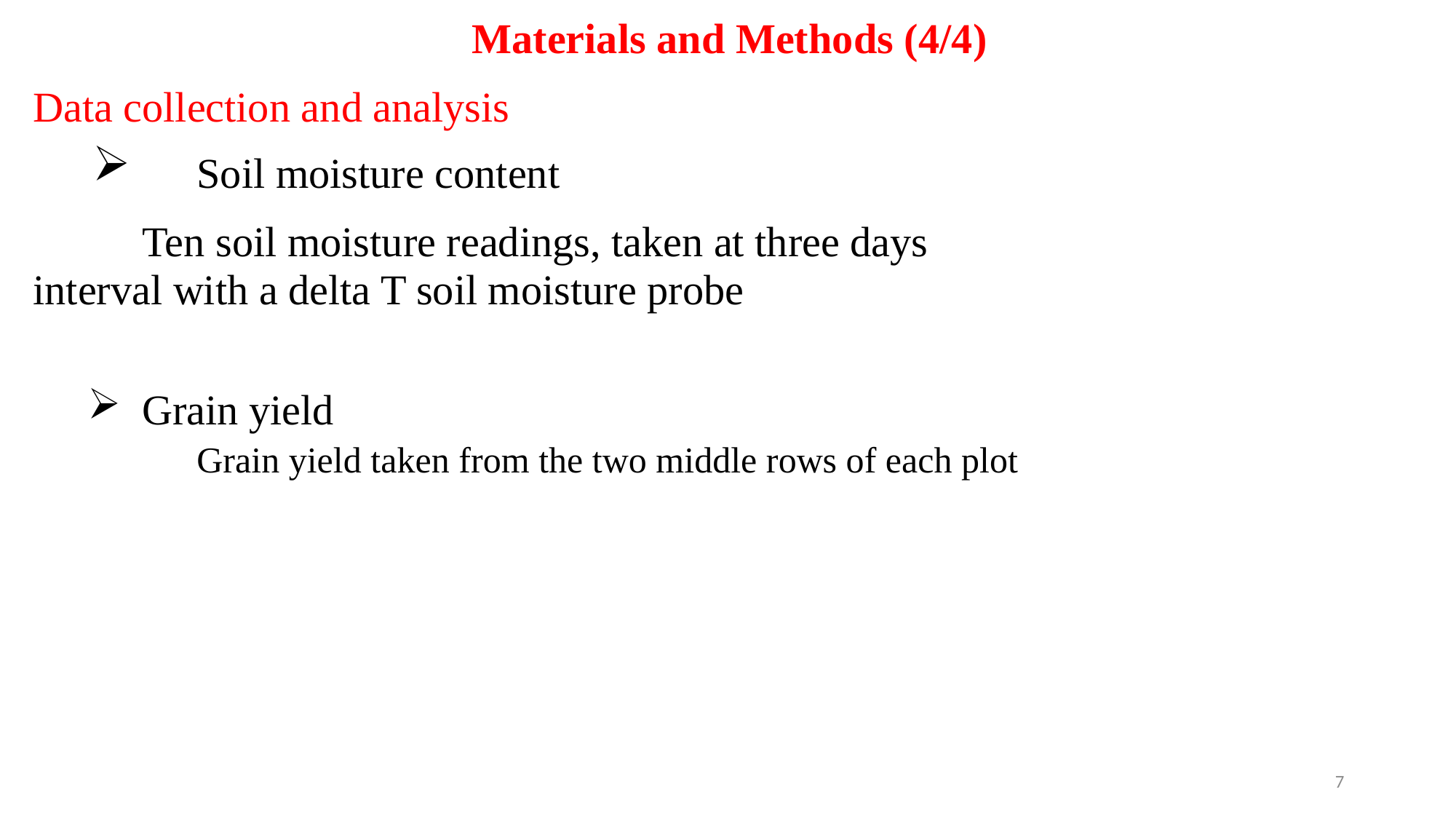

# Materials and Methods (4/4)
Data collection and analysis
	Soil moisture content
	Ten soil moisture readings, taken at three days 				interval with a delta T soil moisture probe

Grain yield
	Grain yield taken from the two middle rows of each plot

7